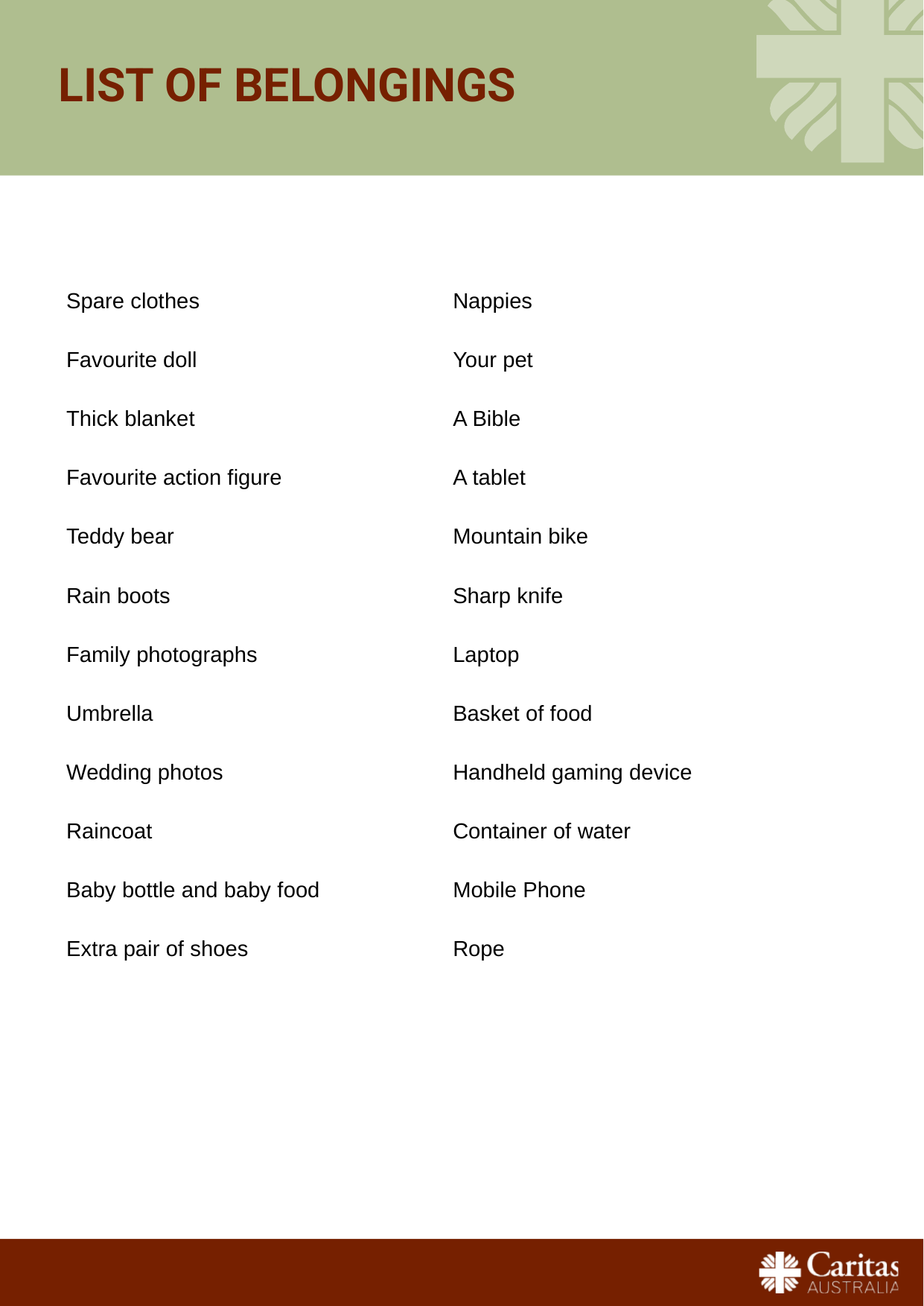

# List of belongings
|  |  |
| --- | --- |
| Spare clothes | Nappies |
| Favourite doll | Your pet |
| Thick blanket | A Bible |
| Favourite action figure | A tablet |
| Teddy bear | Mountain bike |
| Rain boots | Sharp knife |
| Family photographs | Laptop |
| Umbrella | Basket of food |
| Wedding photos | Handheld gaming device |
| Raincoat | Container of water |
| Baby bottle and baby food | Mobile Phone |
| Extra pair of shoes | Rope |